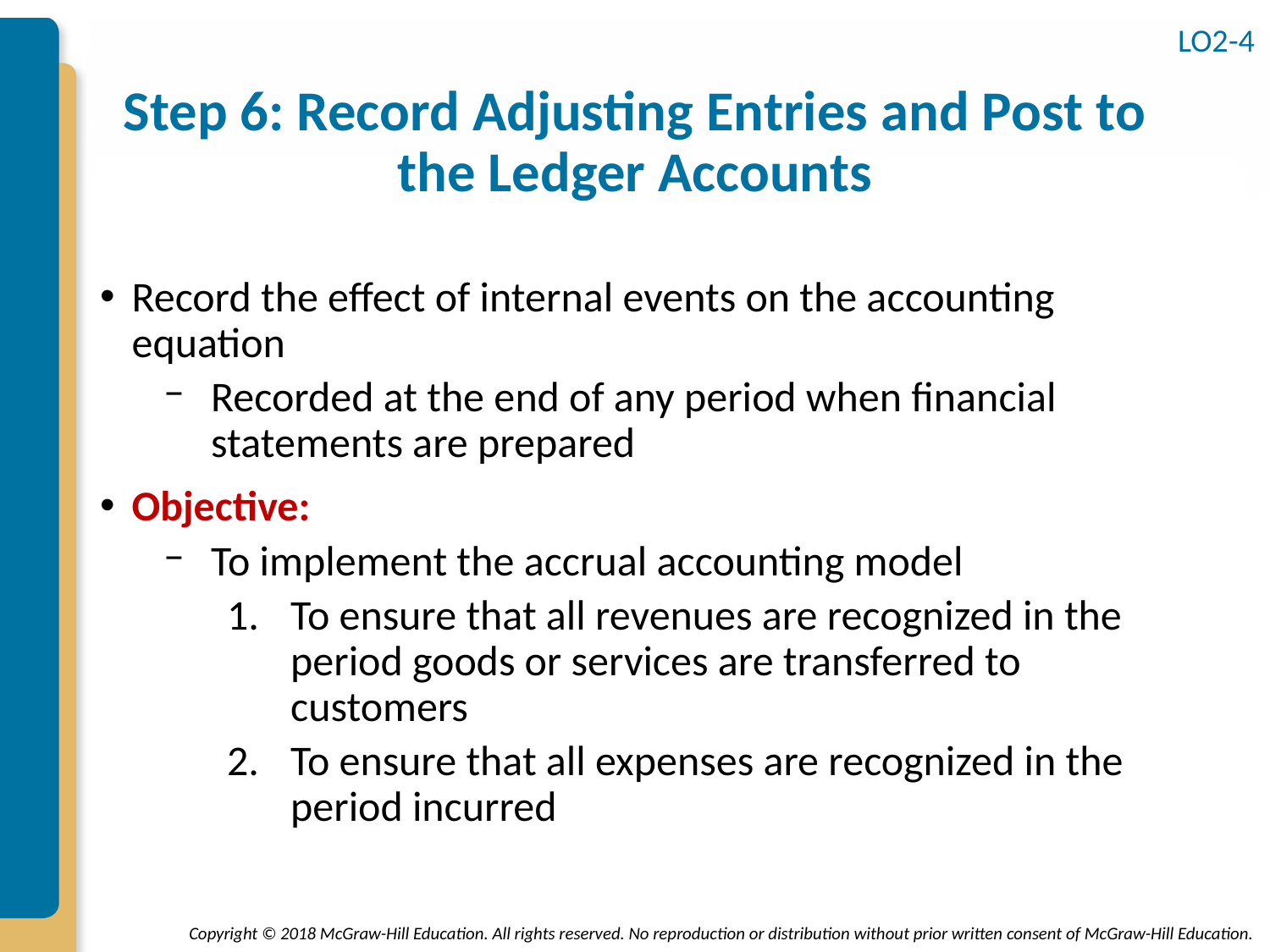

LO2-4
# Step 6: Record Adjusting Entries and Post to the Ledger Accounts
Record the effect of internal events on the accounting equation
Recorded at the end of any period when financial statements are prepared
Objective:
To implement the accrual accounting model
To ensure that all revenues are recognized in the period goods or services are transferred to customers
To ensure that all expenses are recognized in the period incurred